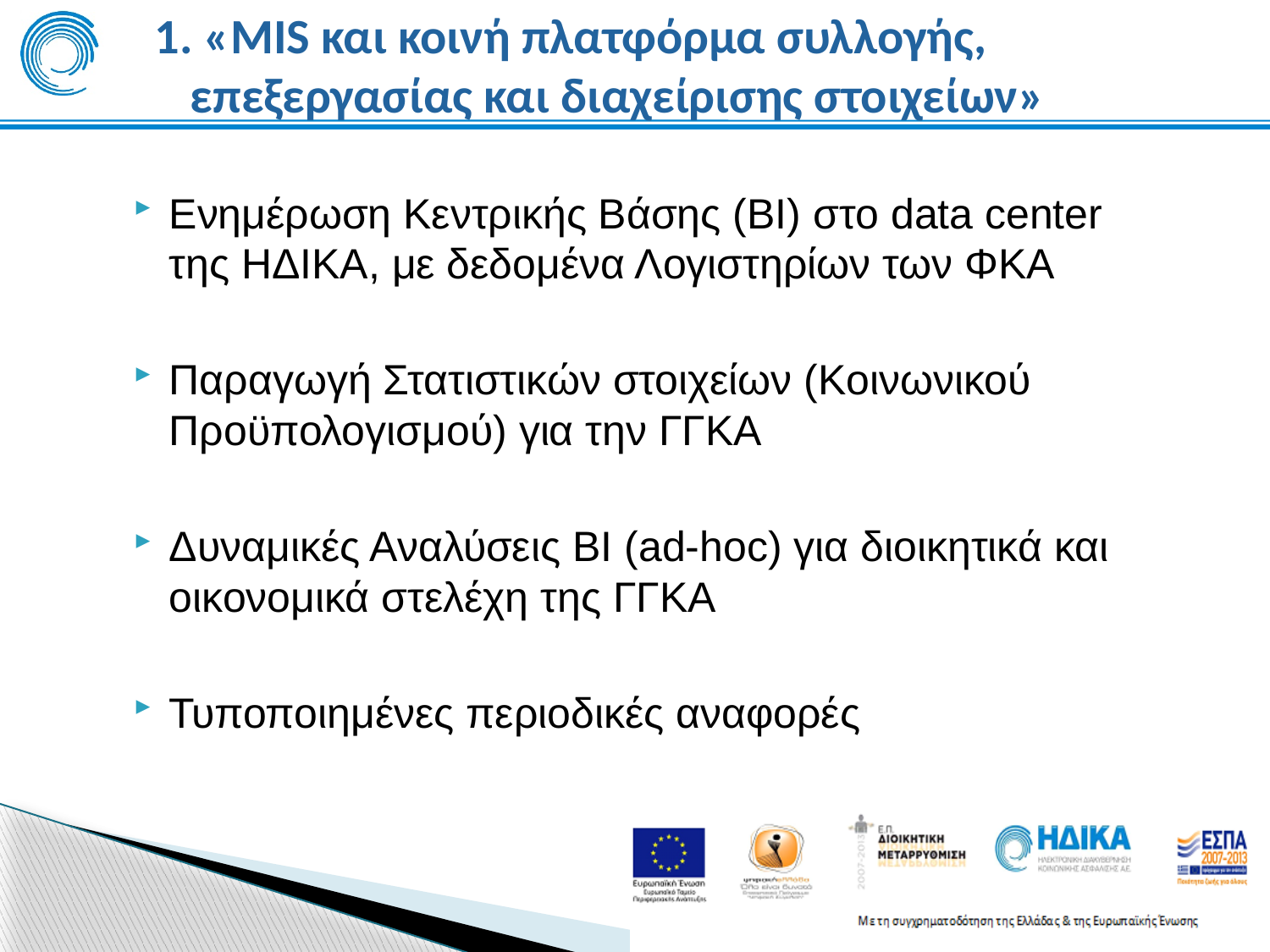

# 1. «MIS και κοινή πλατφόρμα συλλογής, επεξεργασίας και διαχείρισης στοιχείων»

Ενημέρωση Κεντρικής Βάσης (ΒΙ) στο data center της ΗΔΙΚΑ, με δεδομένα Λογιστηρίων των ΦΚΑ

Παραγωγή Στατιστικών στοιχείων (Κοινωνικού Προϋπολογισμού) για την ΓΓΚΑ

Δυναμικές Αναλύσεις BI (ad-hoc) για διοικητικά και οικονομικά στελέχη της ΓΓΚΑ

Τυποποιημένες περιοδικές αναφορές